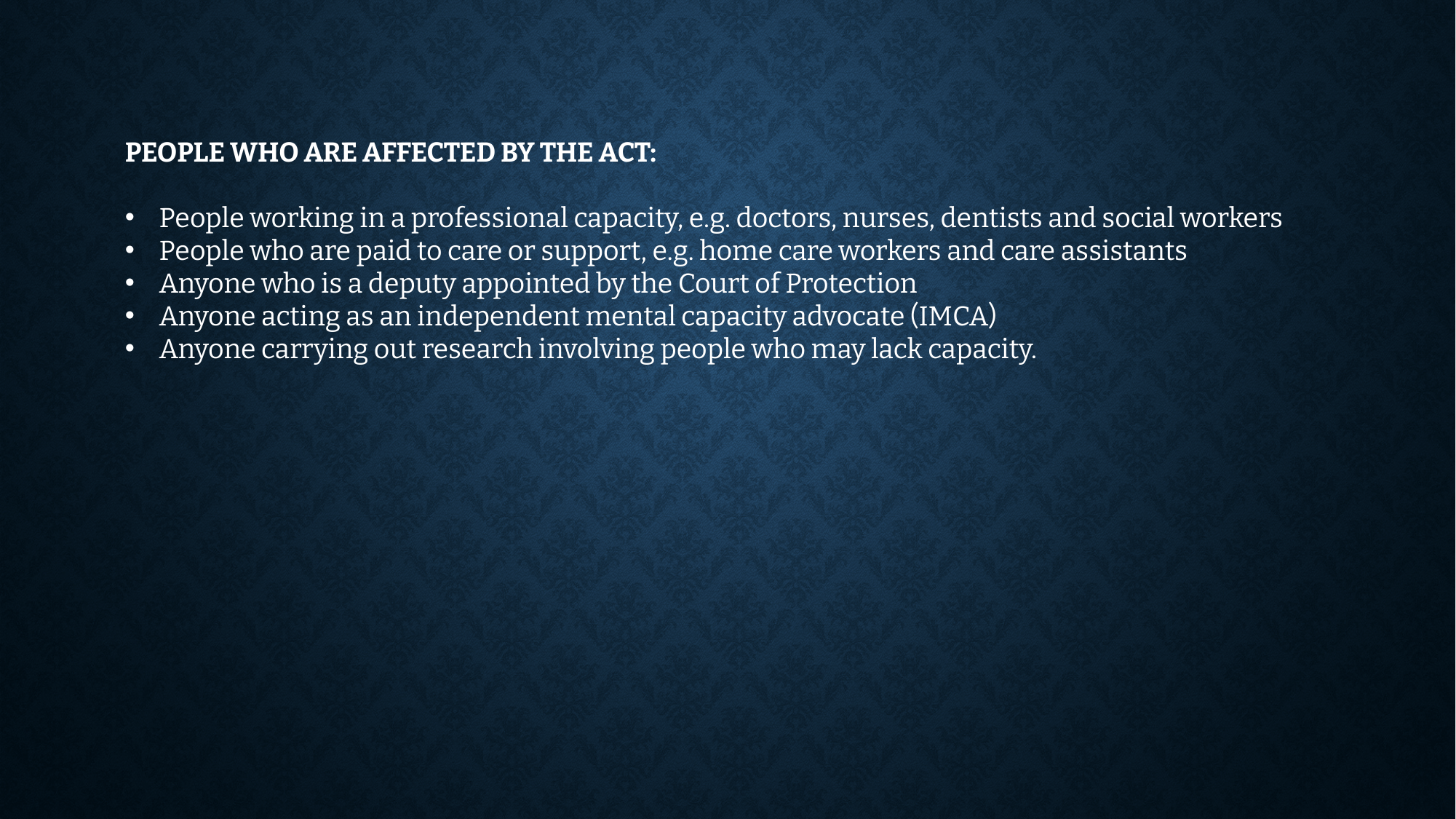

PEOPLE WHO ARE AFFECTED BY THE ACT:

People working in a professional capacity, e.g. doctors, nurses, dentists and social workers
People who are paid to care or support, e.g. home care workers and care assistants
Anyone who is a deputy appointed by the Court of Protection
Anyone acting as an independent mental capacity advocate (IMCA)
Anyone carrying out research involving people who may lack capacity.